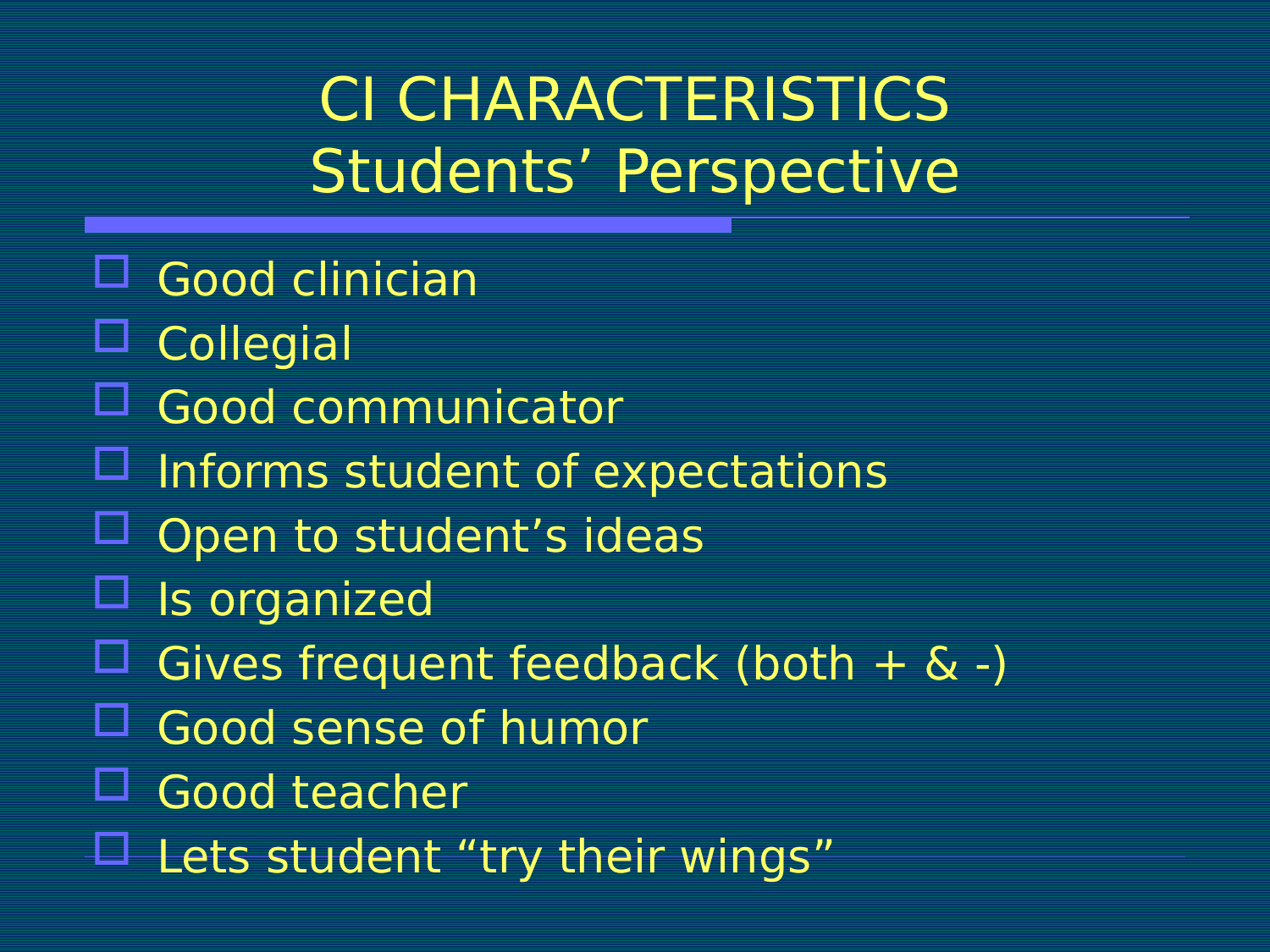

# CI CHARACTERISTICS Students’ Perspective
Good clinician
Collegial
Good communicator
Informs student of expectations
Open to student’s ideas
Is organized
Gives frequent feedback (both + & -)
Good sense of humor
Good teacher
Lets student “try their wings”